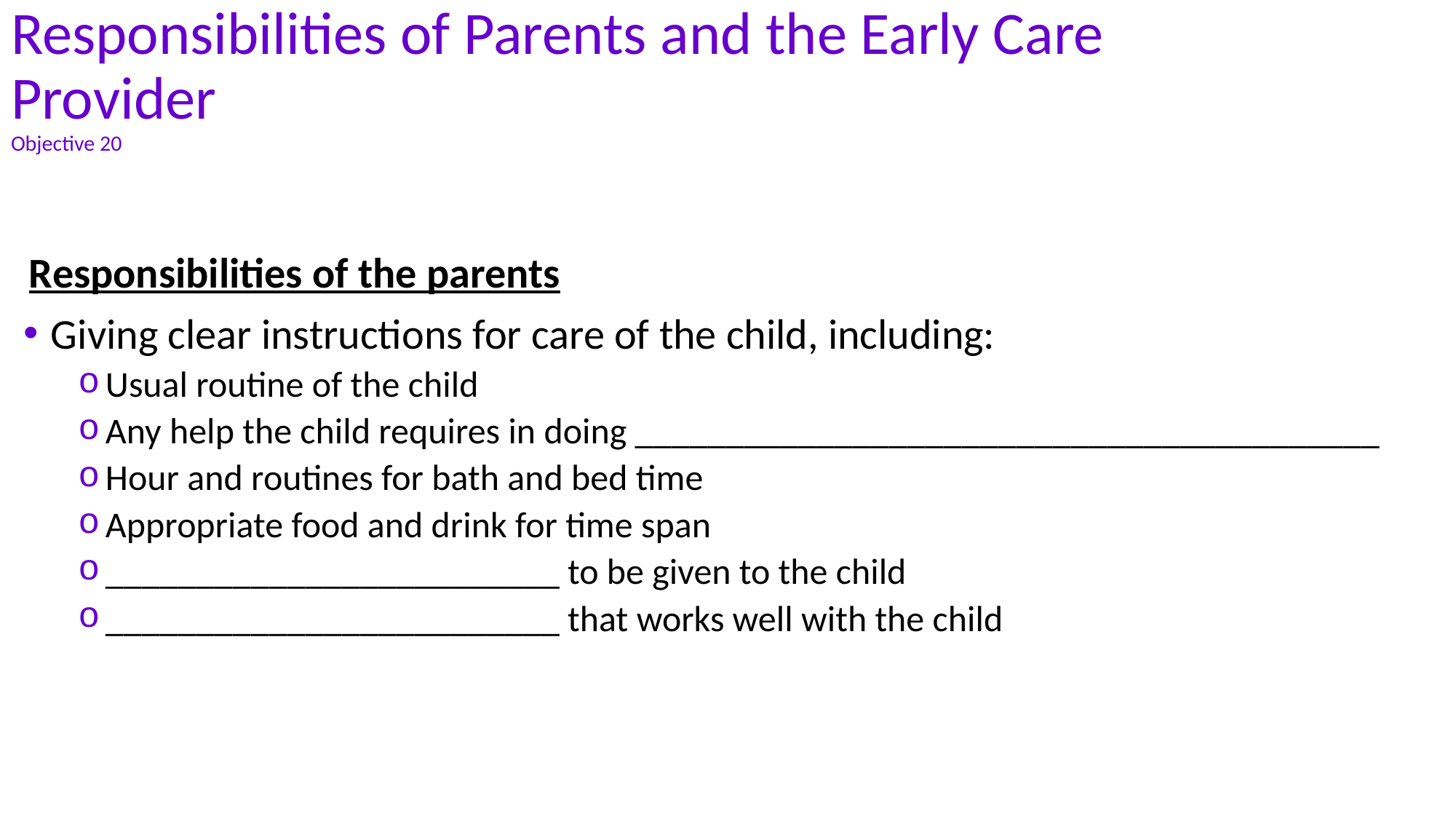

# Responsibilities of Parents and the Early Care Provider Objective 20
Responsibilities of the parents
Giving clear instructions for care of the child, including:
Usual routine of the child
Any help the child requires in doing _________________________________________
Hour and routines for bath and bed time
Appropriate food and drink for time span
_________________________ to be given to the child
_________________________ that works well with the child